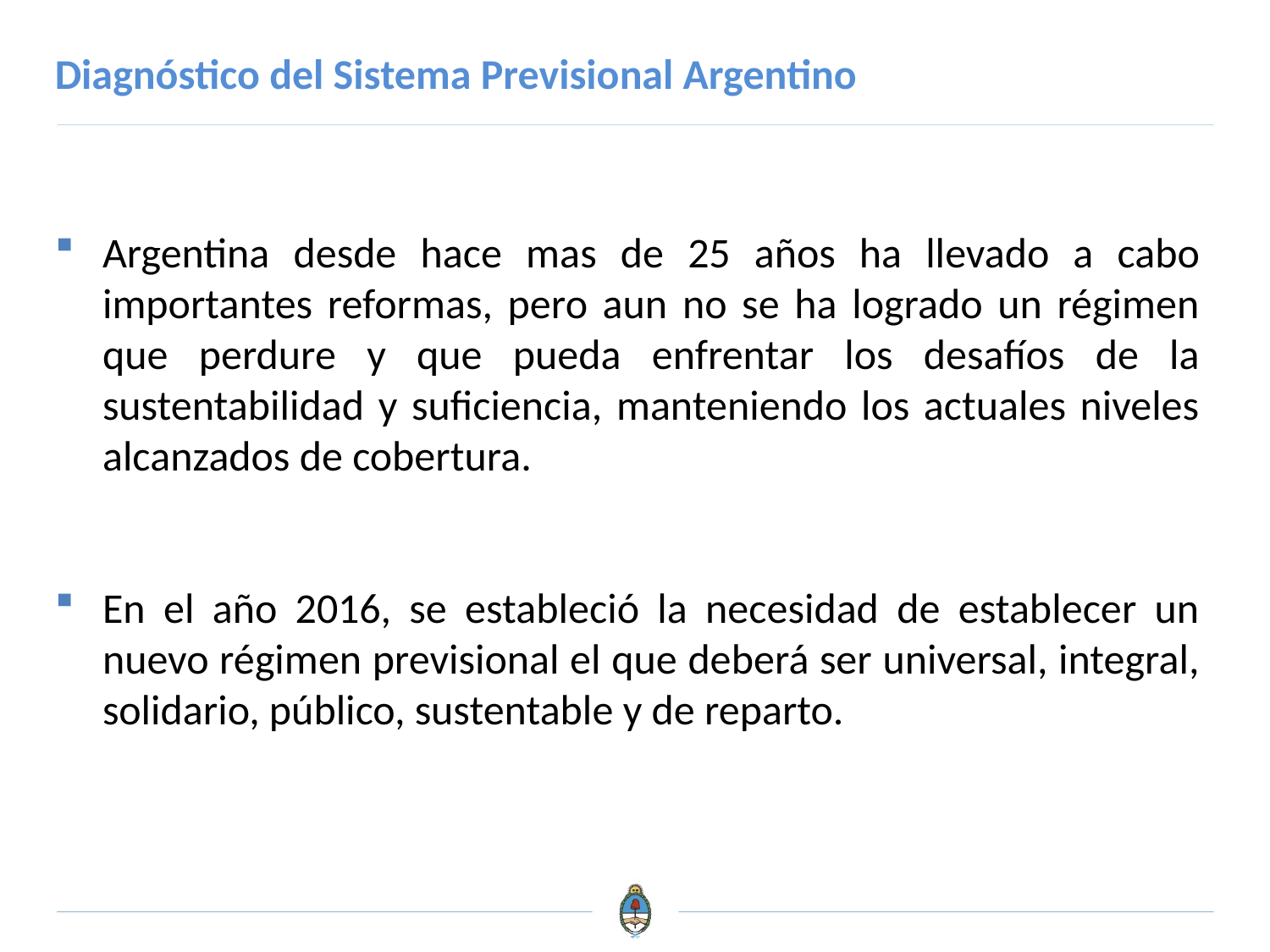

Diagnóstico del Sistema Previsional Argentino
Argentina desde hace mas de 25 años ha llevado a cabo importantes reformas, pero aun no se ha logrado un régimen que perdure y que pueda enfrentar los desafíos de la sustentabilidad y suficiencia, manteniendo los actuales niveles alcanzados de cobertura.

En el año 2016, se estableció la necesidad de establecer un nuevo régimen previsional el que deberá ser universal, integral, solidario, público, sustentable y de reparto.